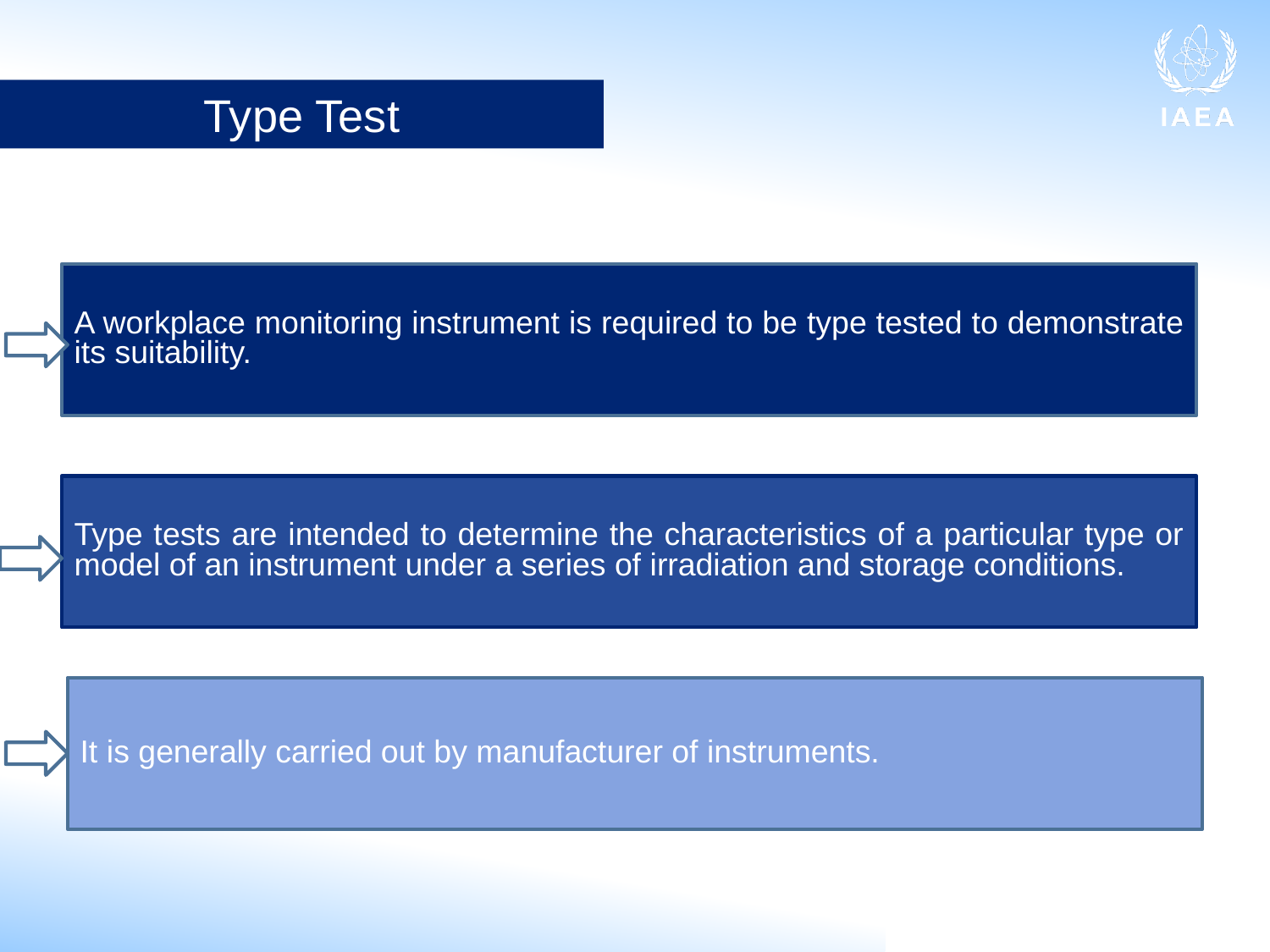

Type Test
A workplace monitoring instrument is required to be type tested to demonstrate its suitability.

Type tests are intended to determine the characteristics of a particular type or model of an instrument under a series of irradiation and storage conditions.

It is generally carried out by manufacturer of instruments.